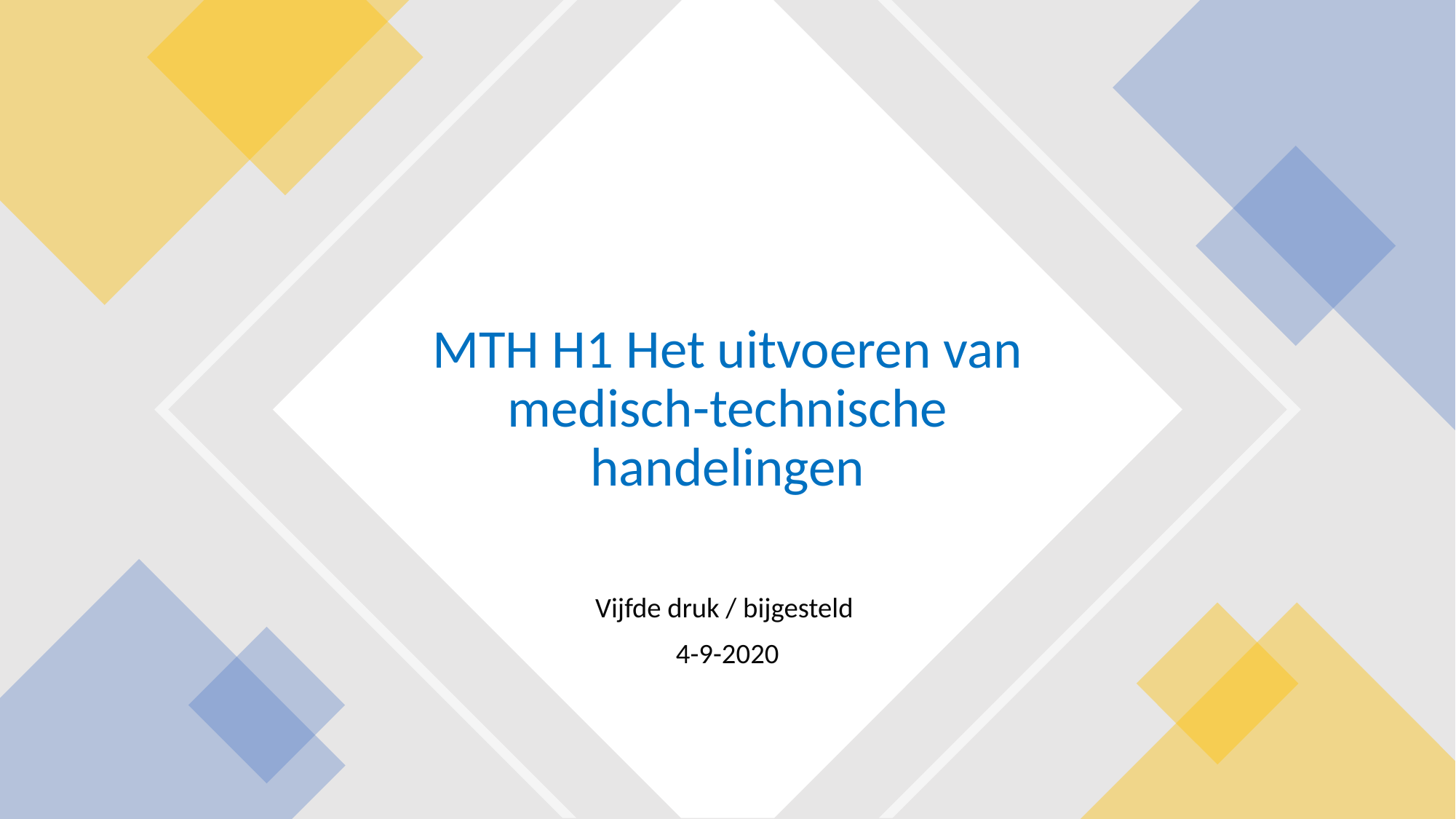

# MTH H1 Het uitvoeren van medisch-technische handelingen

Vijfde druk / bijgesteld
4-9-2020